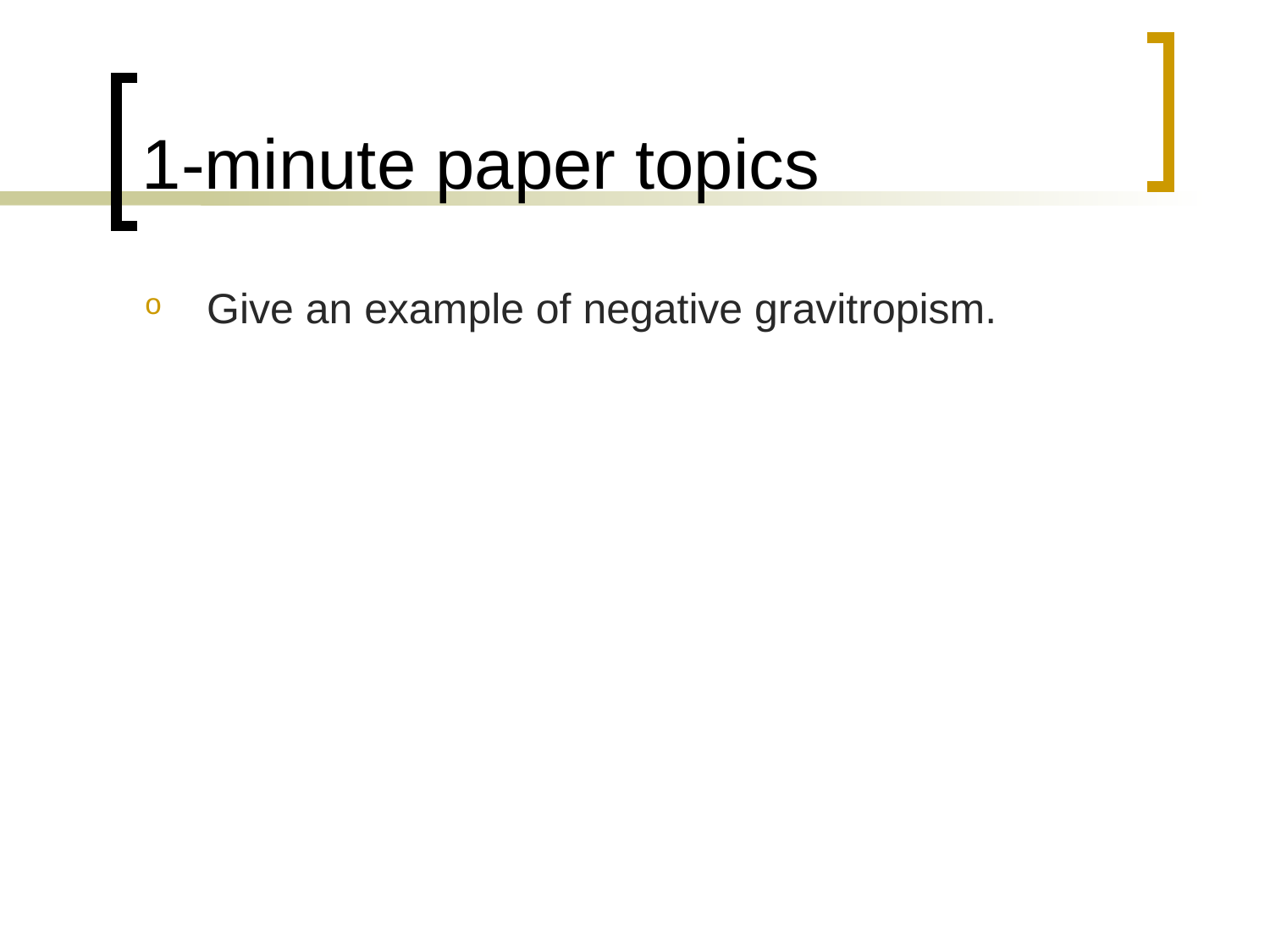

# 1-minute paper topics
Give an example of negative gravitropism.